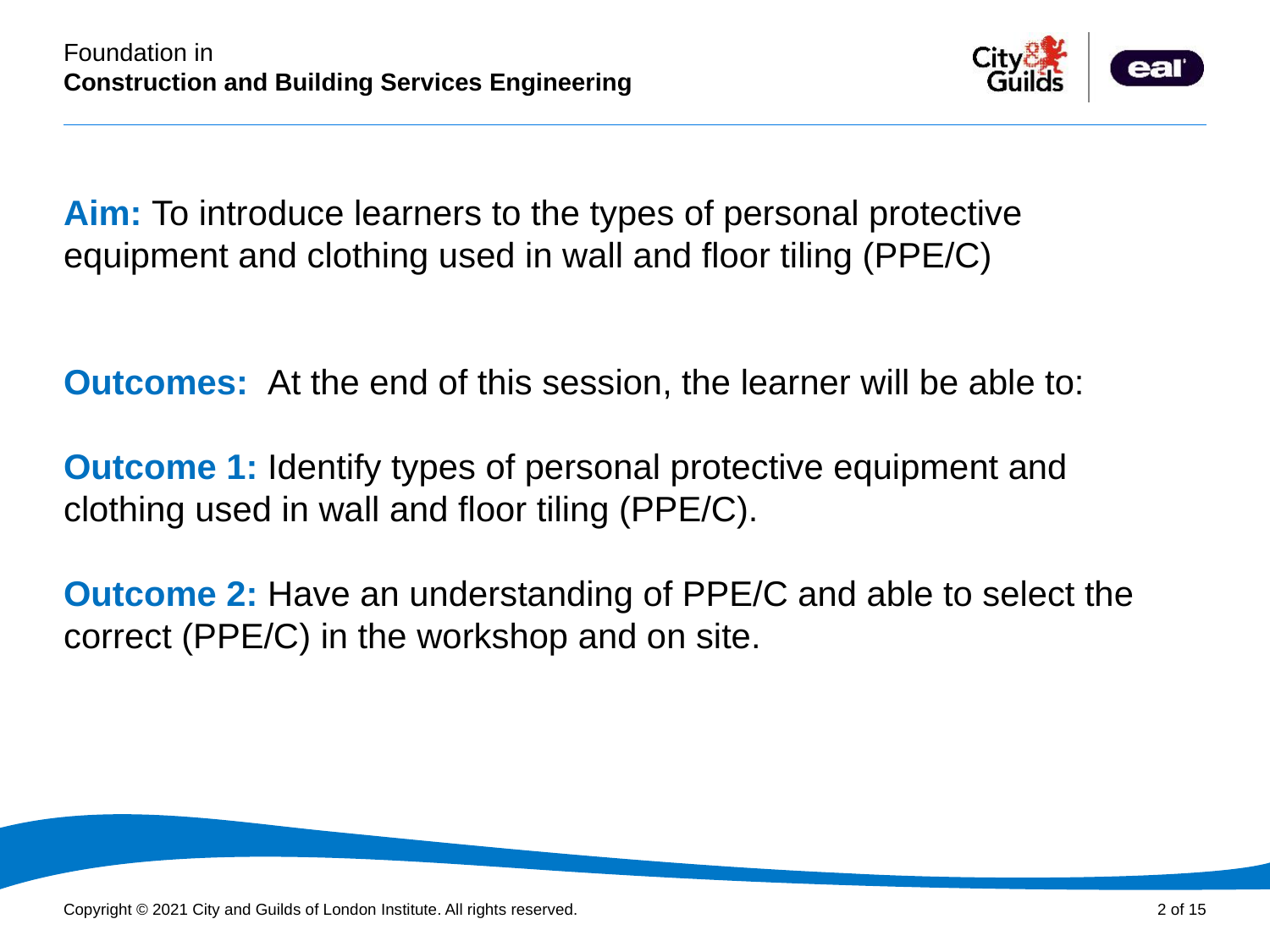

PowerPoint presentation
# Aim: To introduce learners to the types of personal protective equipment and clothing used in wall and floor tiling (PPE/C)   Outcomes:  At the end of this session, the learner will be able to: Outcome 1: Identify types of personal protective equipment and clothing used in wall and floor tiling (PPE/C). Outcome 2: Have an understanding of PPE/C and able to select the correct (PPE/C) in the workshop and on site.